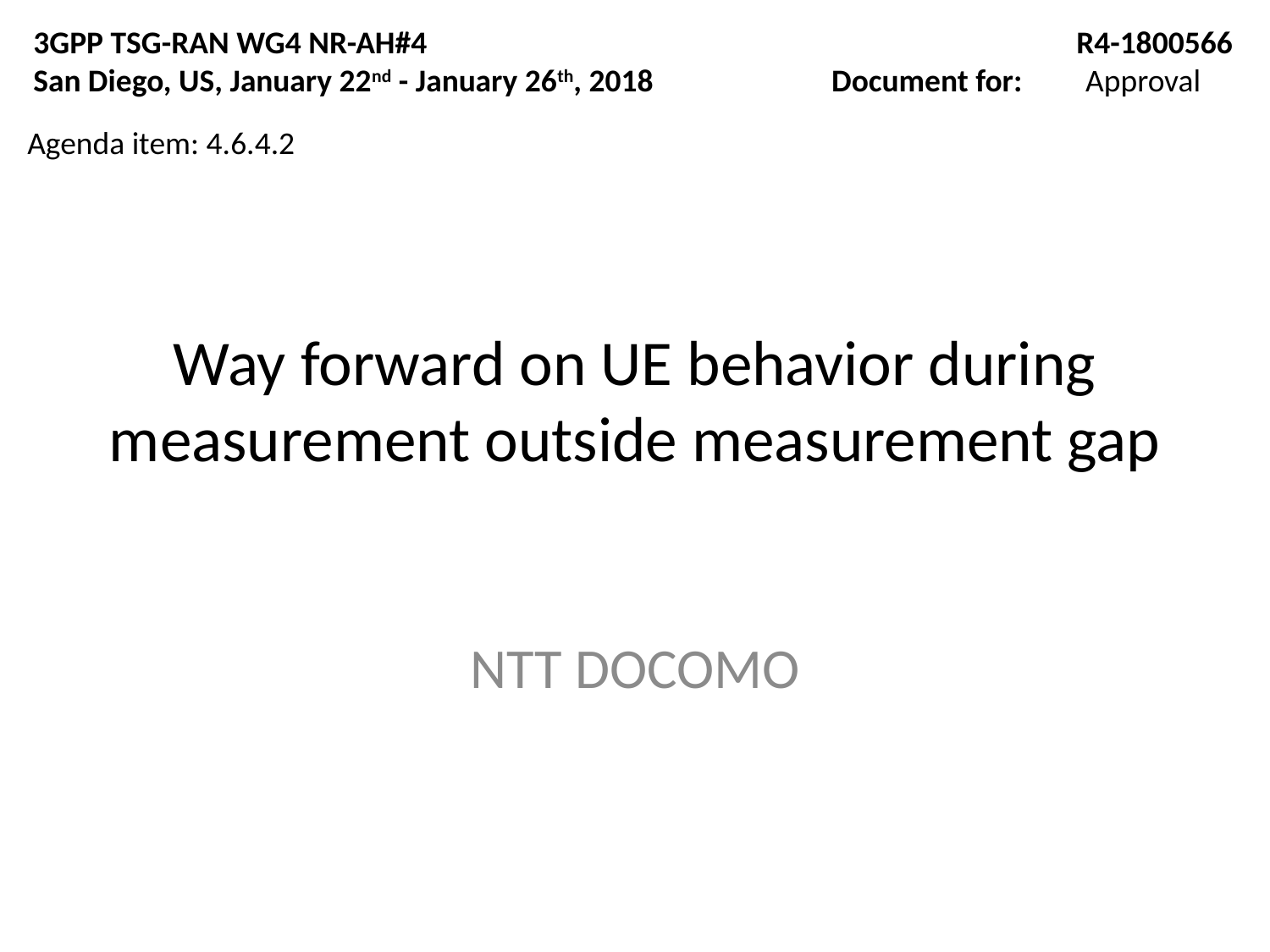

3GPP TSG-RAN WG4 NR-AH#4
San Diego, US, January 22nd - January 26th, 2018
R4-1800566
Document for:	Approval
Agenda item: 4.6.4.2
# Way forward on UE behavior during measurement outside measurement gap
NTT DOCOMO